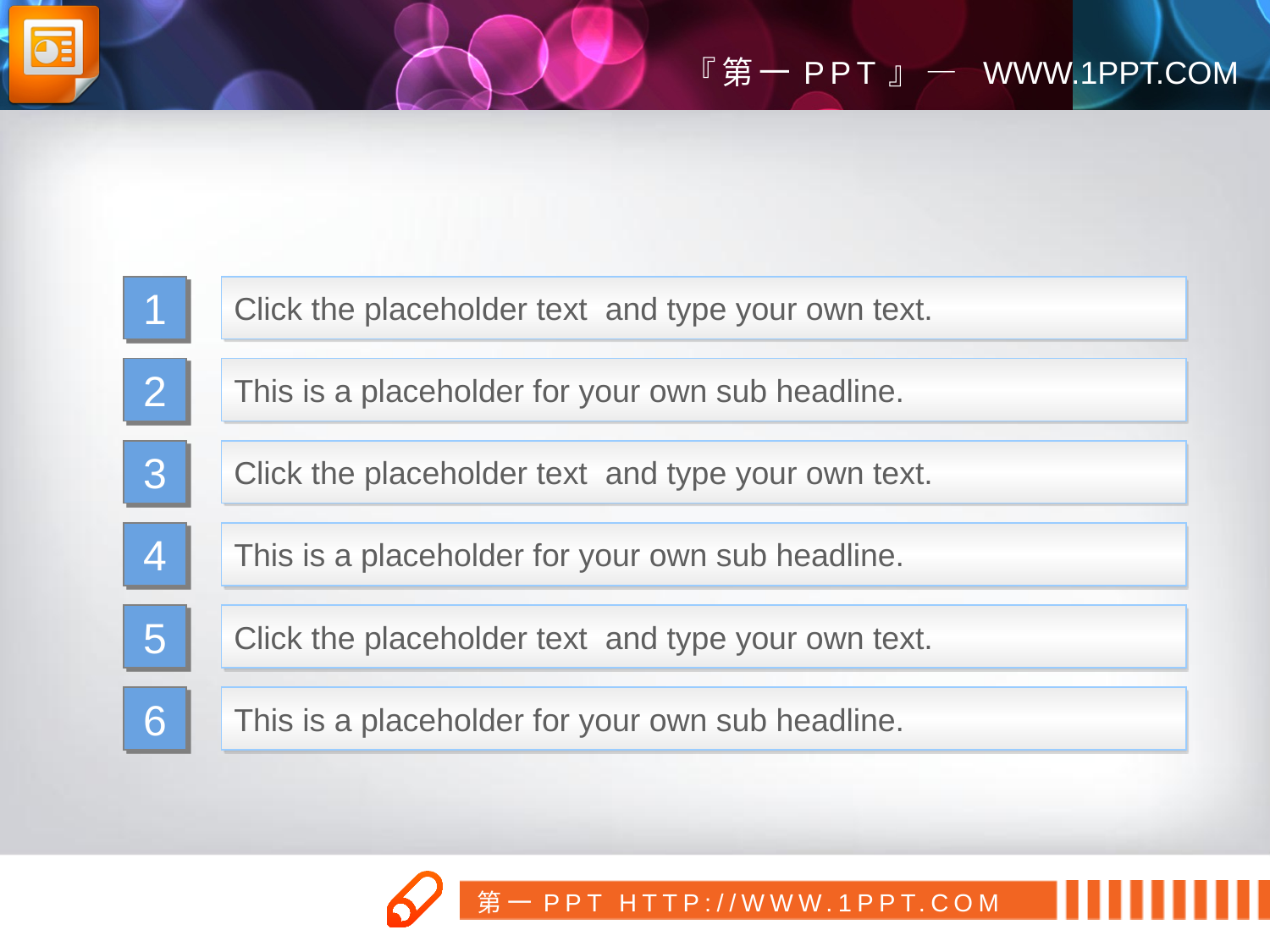

1
Click the placeholder text  and type your own text.
2
This is a placeholder for your own sub headline.
3
Click the placeholder text  and type your own text.
4
This is a placeholder for your own sub headline.
5
Click the placeholder text  and type your own text.
6
This is a placeholder for your own sub headline.